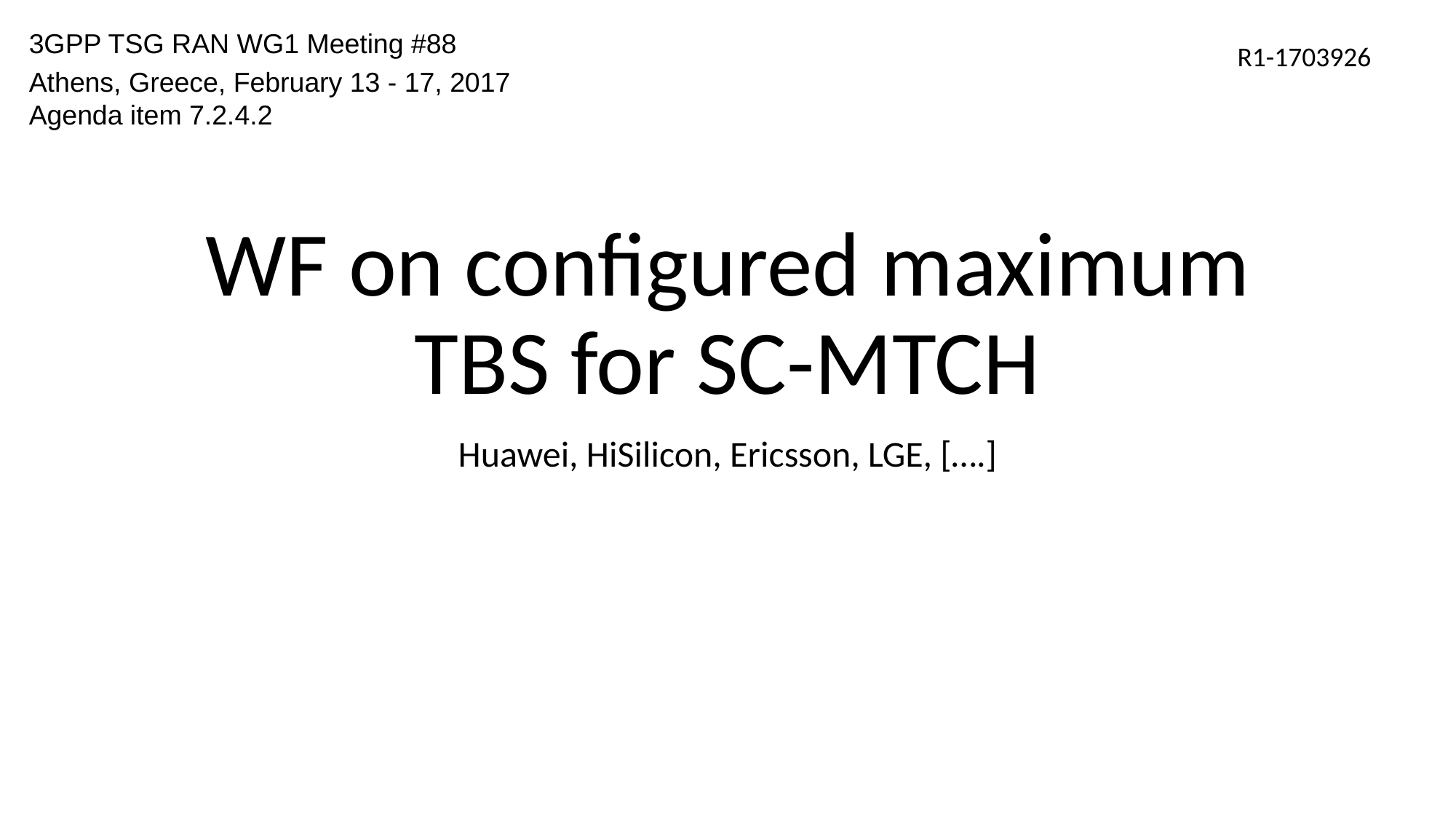

3GPP TSG RAN WG1 Meeting #88
Athens, Greece, February 13 - 17, 2017
Agenda item 7.2.4.2
R1-1703926
# WF on configured maximum TBS for SC-MTCH
Huawei, HiSilicon, Ericsson, LGE, [….]